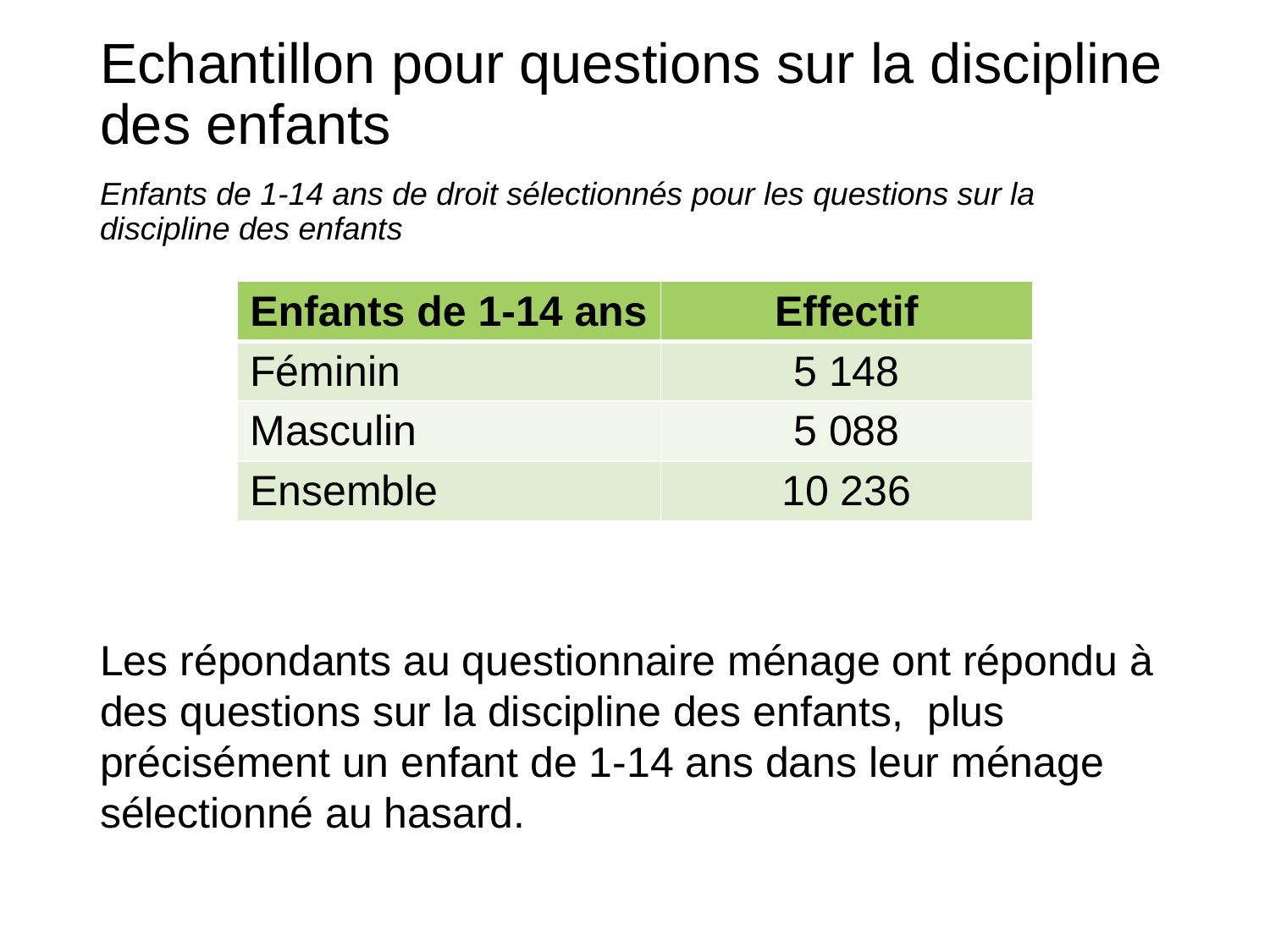

# Echantillon pour questions sur la discipline des enfants
Enfants de 1-14 ans de droit sélectionnés pour les questions sur la discipline des enfants
| Enfants de 1-14 ans | Effectif |
| --- | --- |
| Féminin | 5 148 |
| Masculin | 5 088 |
| Ensemble | 10 236 |
Les répondants au questionnaire ménage ont répondu à des questions sur la discipline des enfants,  plus précisément un enfant de 1-14 ans dans leur ménage sélectionné au hasard.